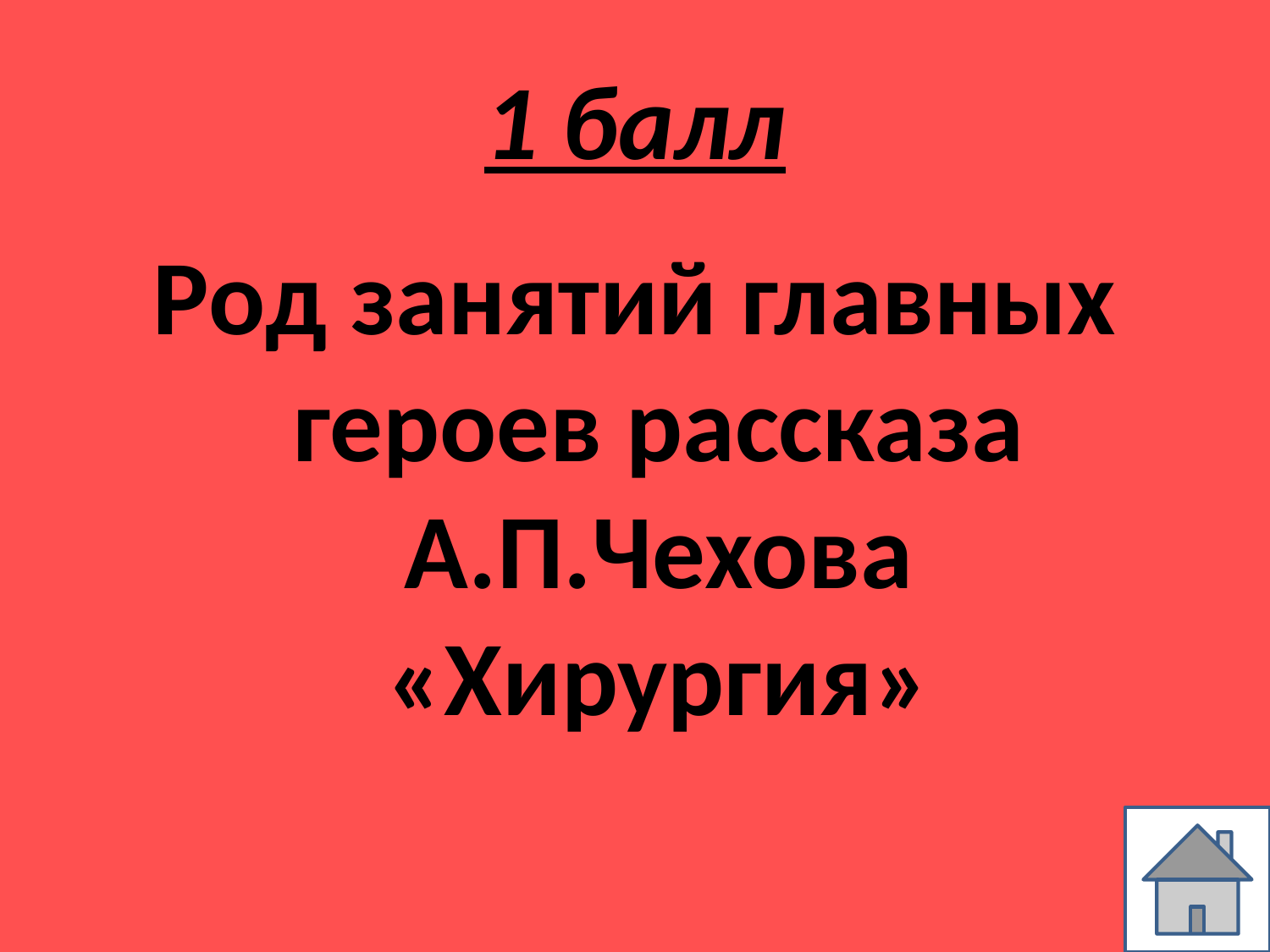

# 1 балл
Род занятий главных героев рассказа А.П.Чехова «Хирургия»